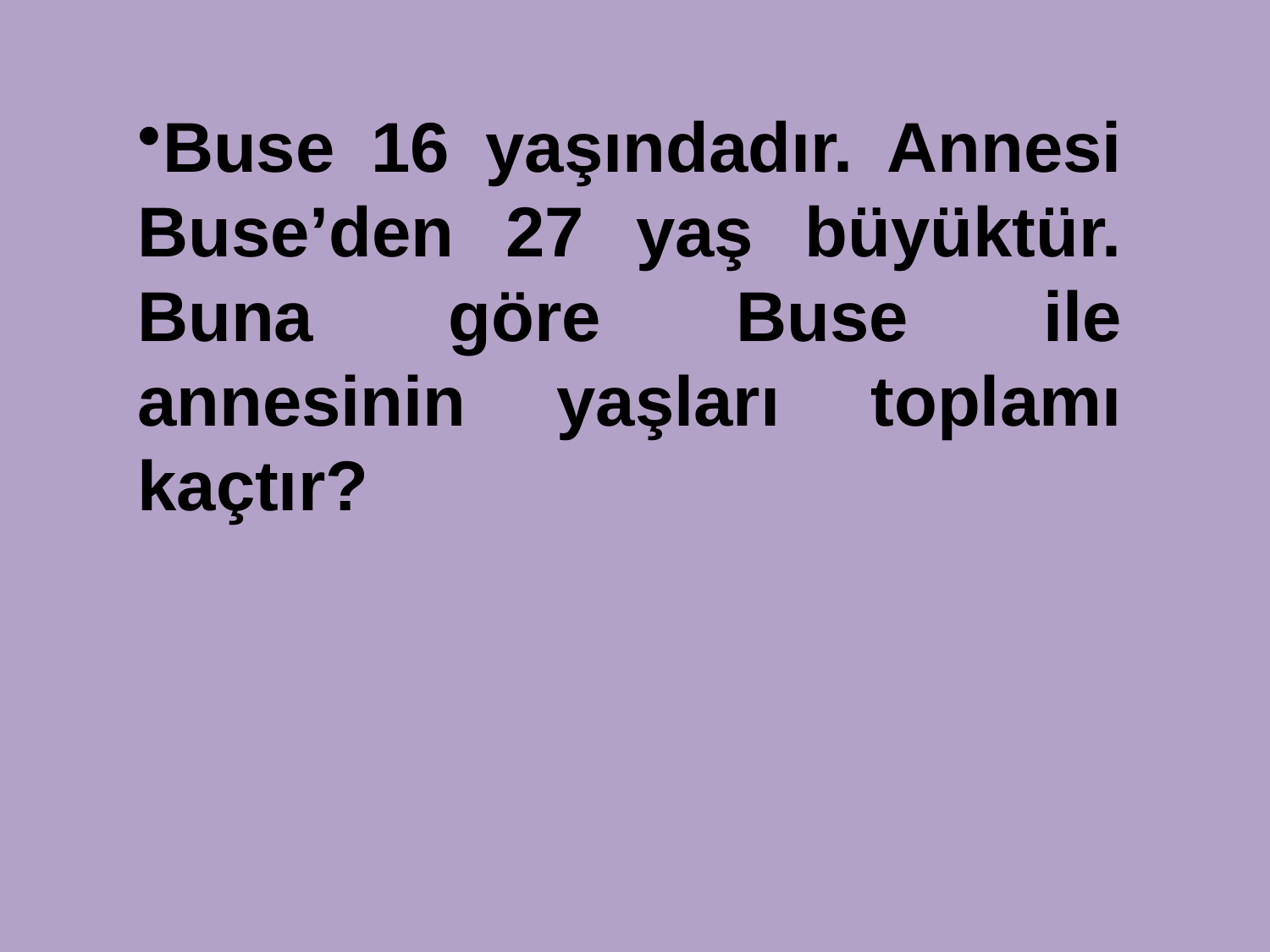

Buse 16 yaşındadır. Annesi Buse’den 27 yaş büyüktür. Buna göre Buse ile annesinin yaşları toplamı kaçtır?